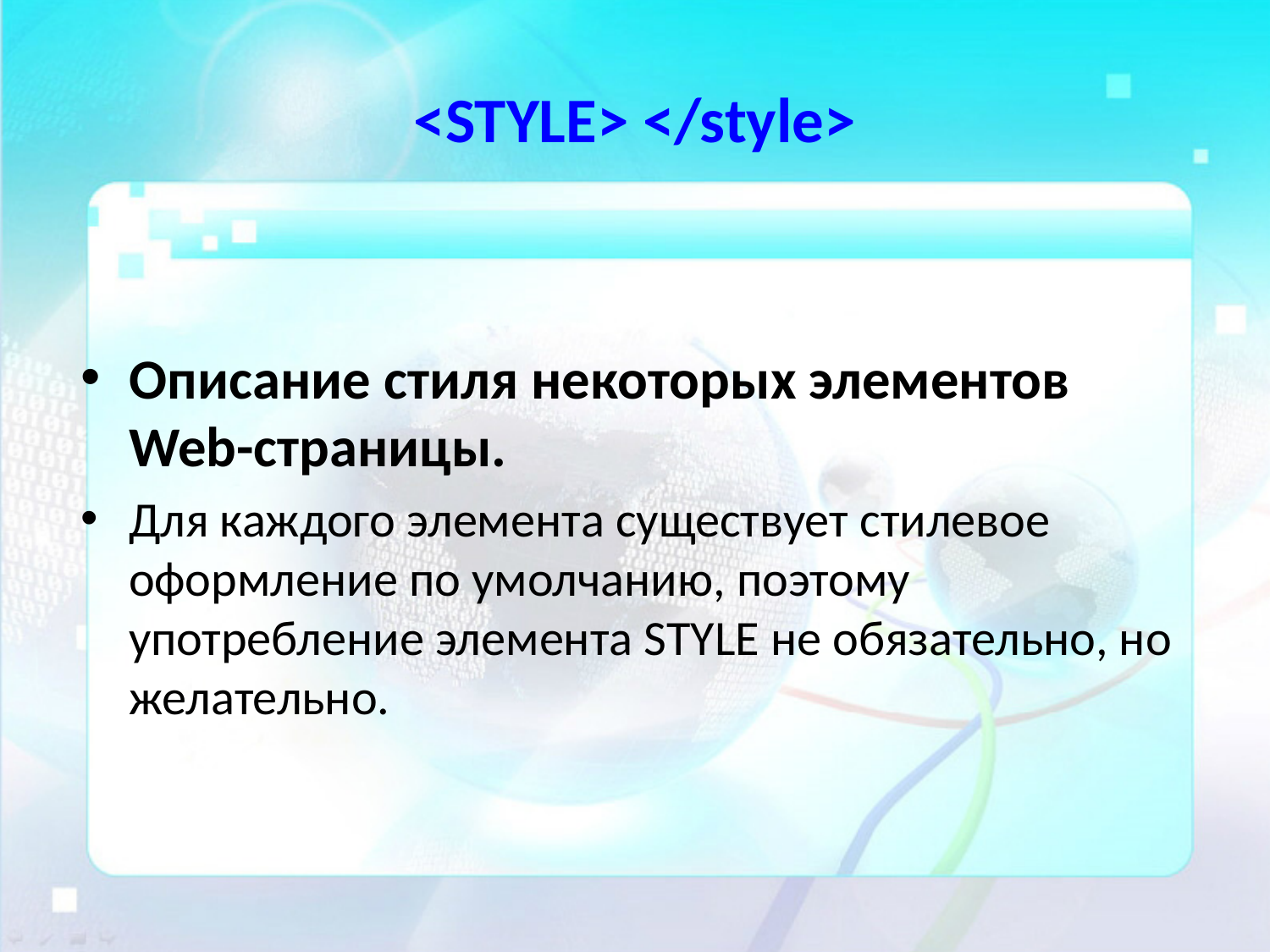

# <STYLE> </style>
Описание стиля некоторых элементов Web-страницы.
Для каждого элемента существует стилевое оформление по умолчанию, поэтому употребление элемента STYLE не обязательно, но желательно.